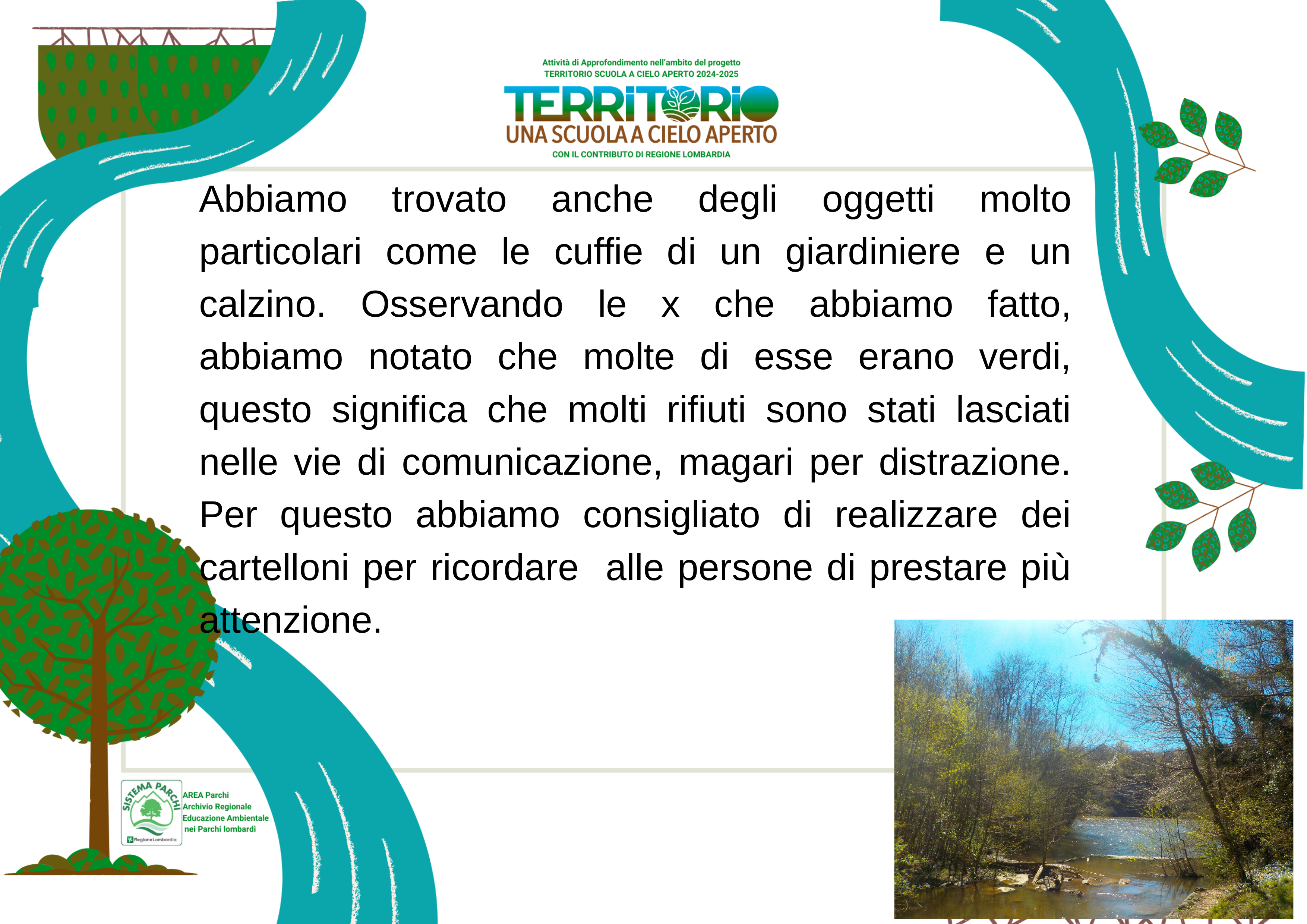

Abbiamo trovato anche degli oggetti molto particolari come le cuffie di un giardiniere e un calzino. Osservando le x che abbiamo fatto, abbiamo notato che molte di esse erano verdi, questo significa che molti rifiuti sono stati lasciati nelle vie di comunicazione, magari per distrazione. Per questo abbiamo consigliato di realizzare dei cartelloni per ricordare  alle persone di prestare più attenzione.